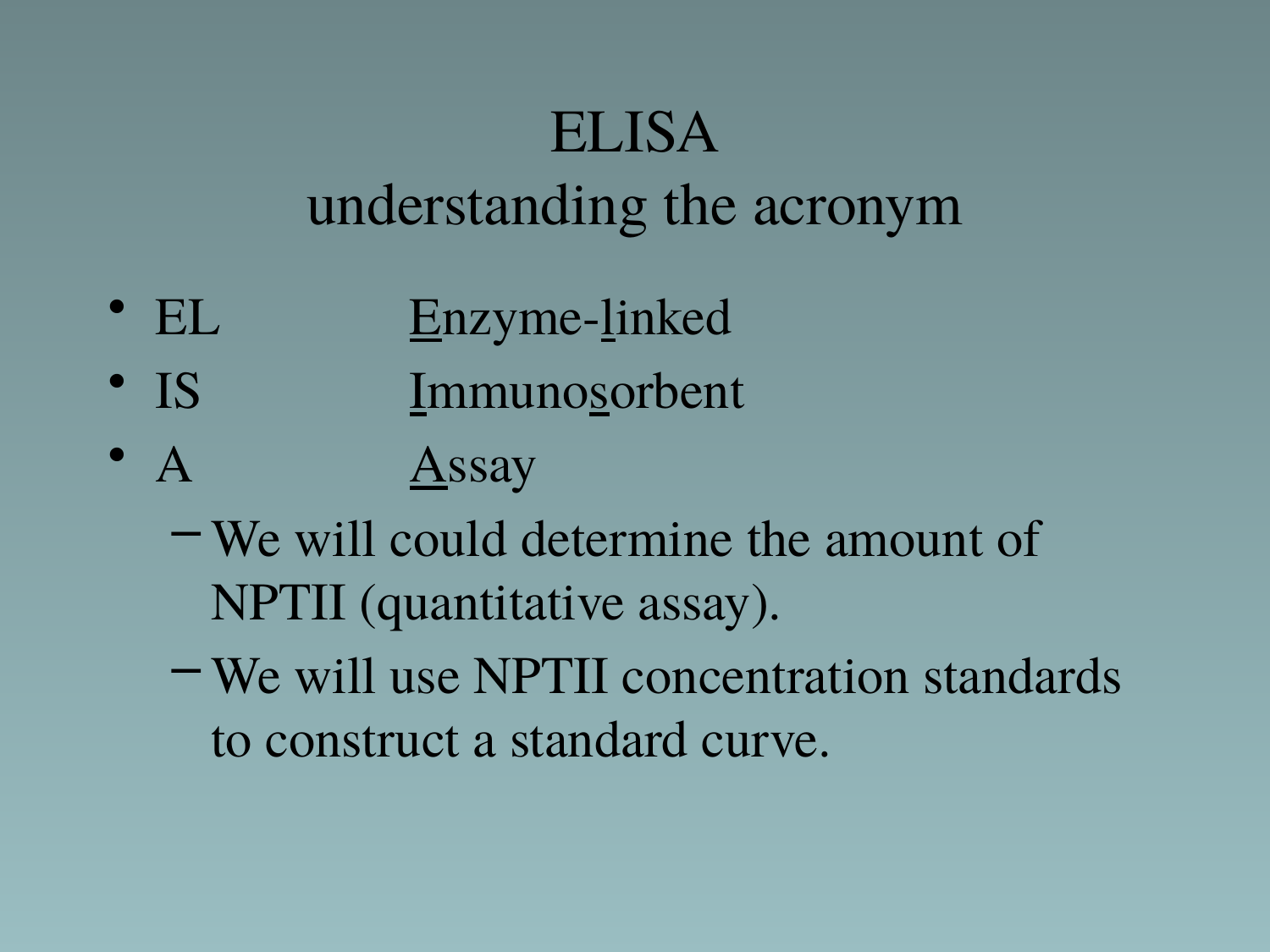

# ELISA understanding the acronym
EL		Enzyme-linked
IS		Immunosorbent
A		Assay
We will could determine the amount of NPTII (quantitative assay).
We will use NPTII concentration standards to construct a standard curve.